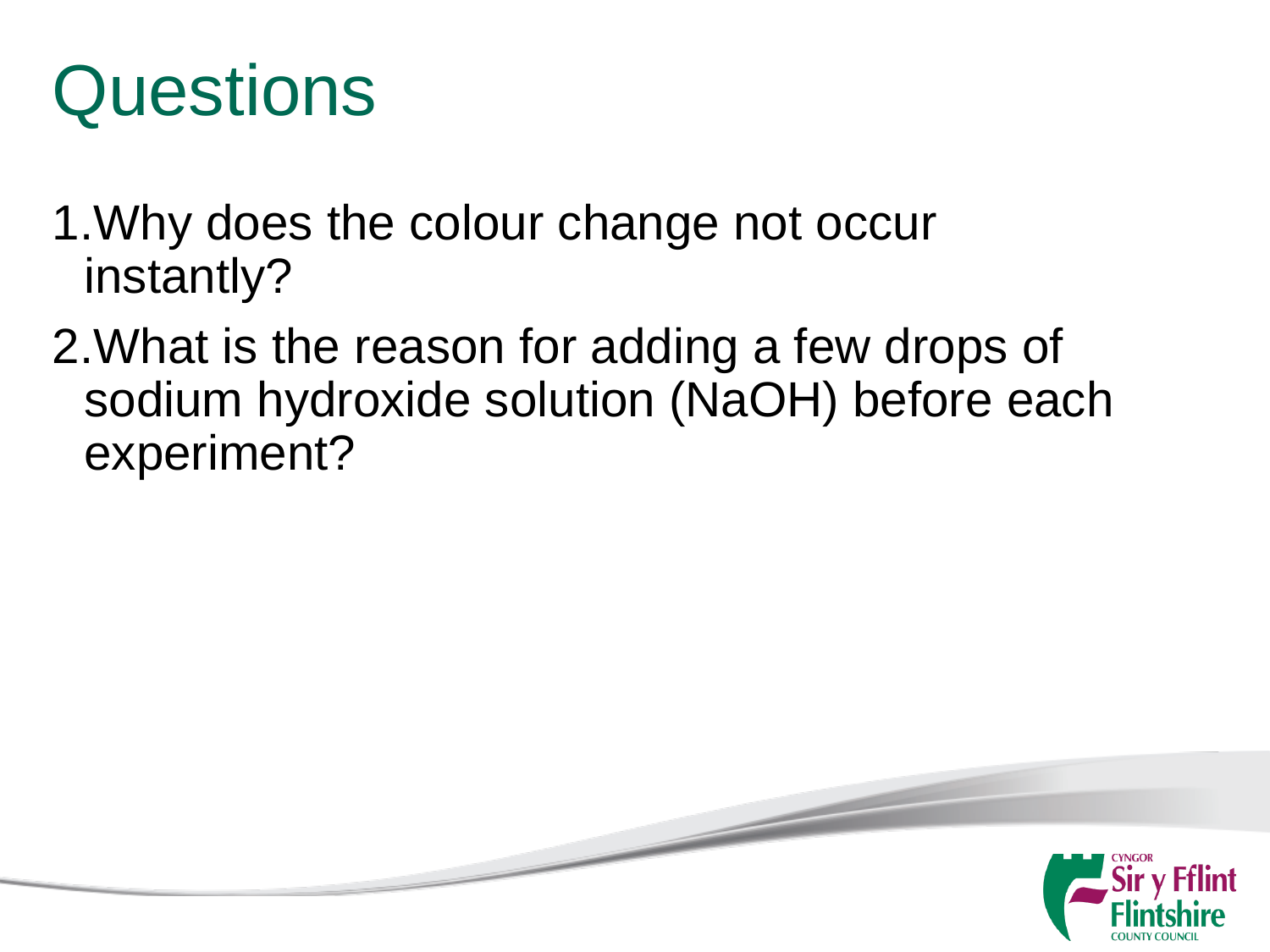

# Questions
Why does the colour change not occur instantly?
What is the reason for adding a few drops of sodium hydroxide solution (NaOH) before each experiment?